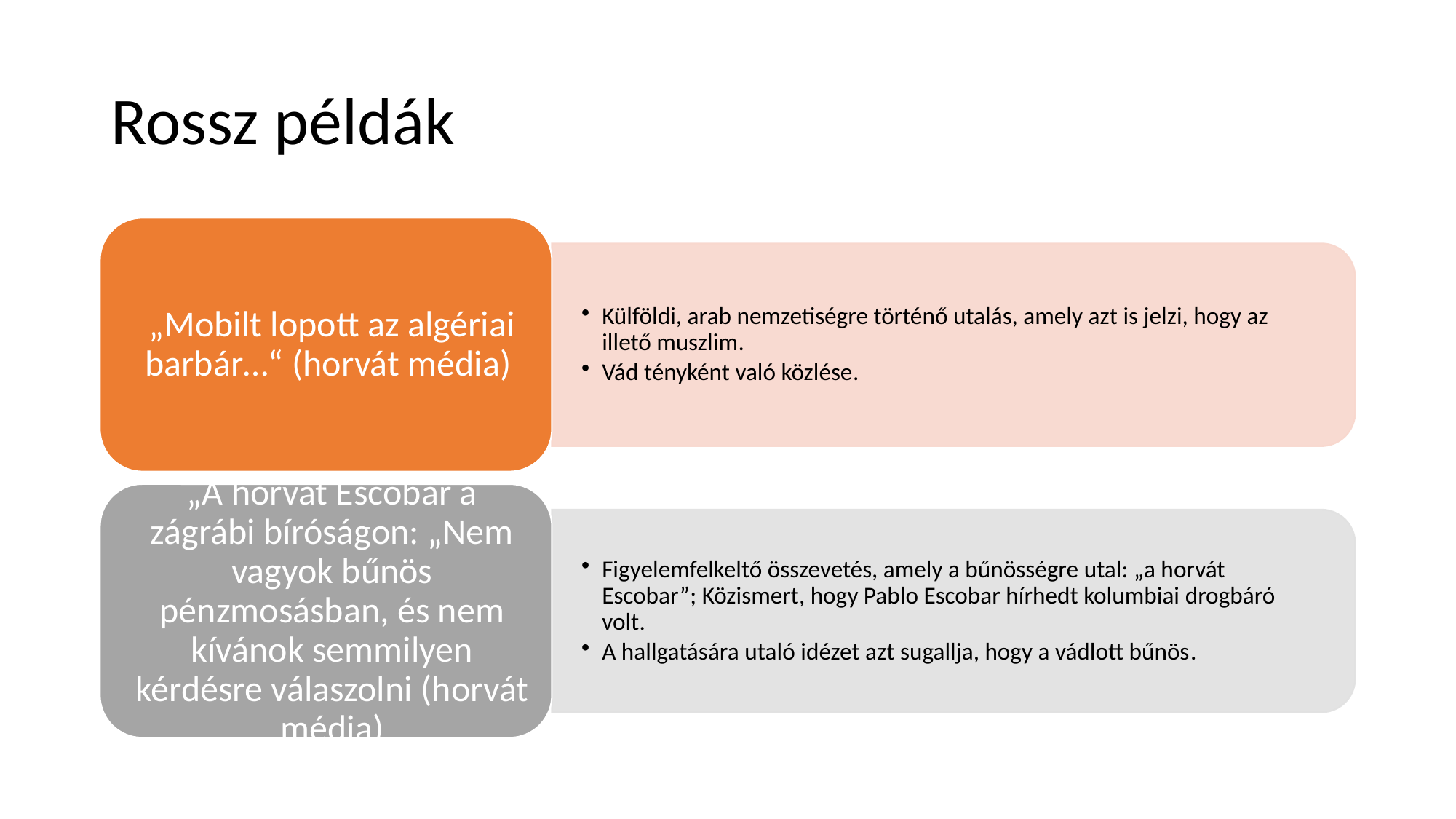

# Rossz példák
Külföldi, arab nemzetiségre történő utalás, amely azt is jelzi, hogy az illető muszlim.
Vád tényként való közlése.
„Mobilt lopott az algériai barbár…“ (horvát média)
Figyelemfelkeltő összevetés, amely a bűnösségre utal: „a horvát Escobar”; Közismert, hogy Pablo Escobar hírhedt kolumbiai drogbáró volt.
A hallgatására utaló idézet azt sugallja, hogy a vádlott bűnös.
„A horvát Escobar a zágrábi bíróságon: „Nem vagyok bűnös pénzmosásban, és nem kívánok semmilyen kérdésre válaszolni (horvát média)